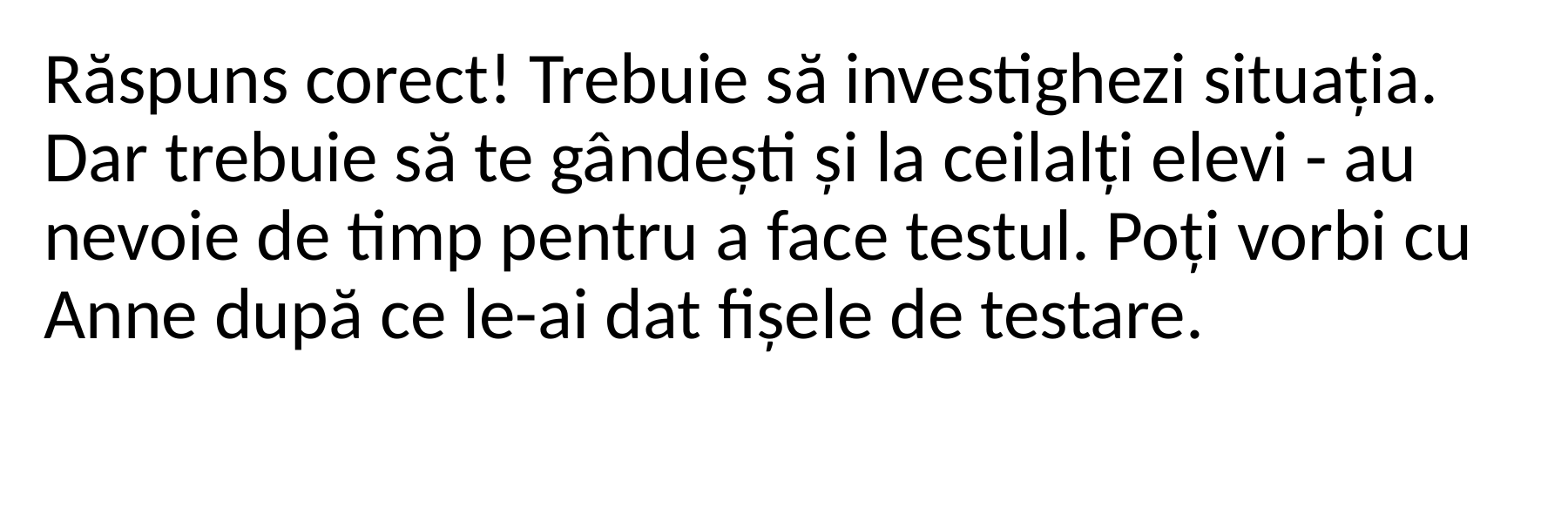

Răspuns corect! Trebuie să investighezi situația. Dar trebuie să te gândești și la ceilalți elevi - au nevoie de timp pentru a face testul. Poți vorbi cu Anne după ce le-ai dat fișele de testare.